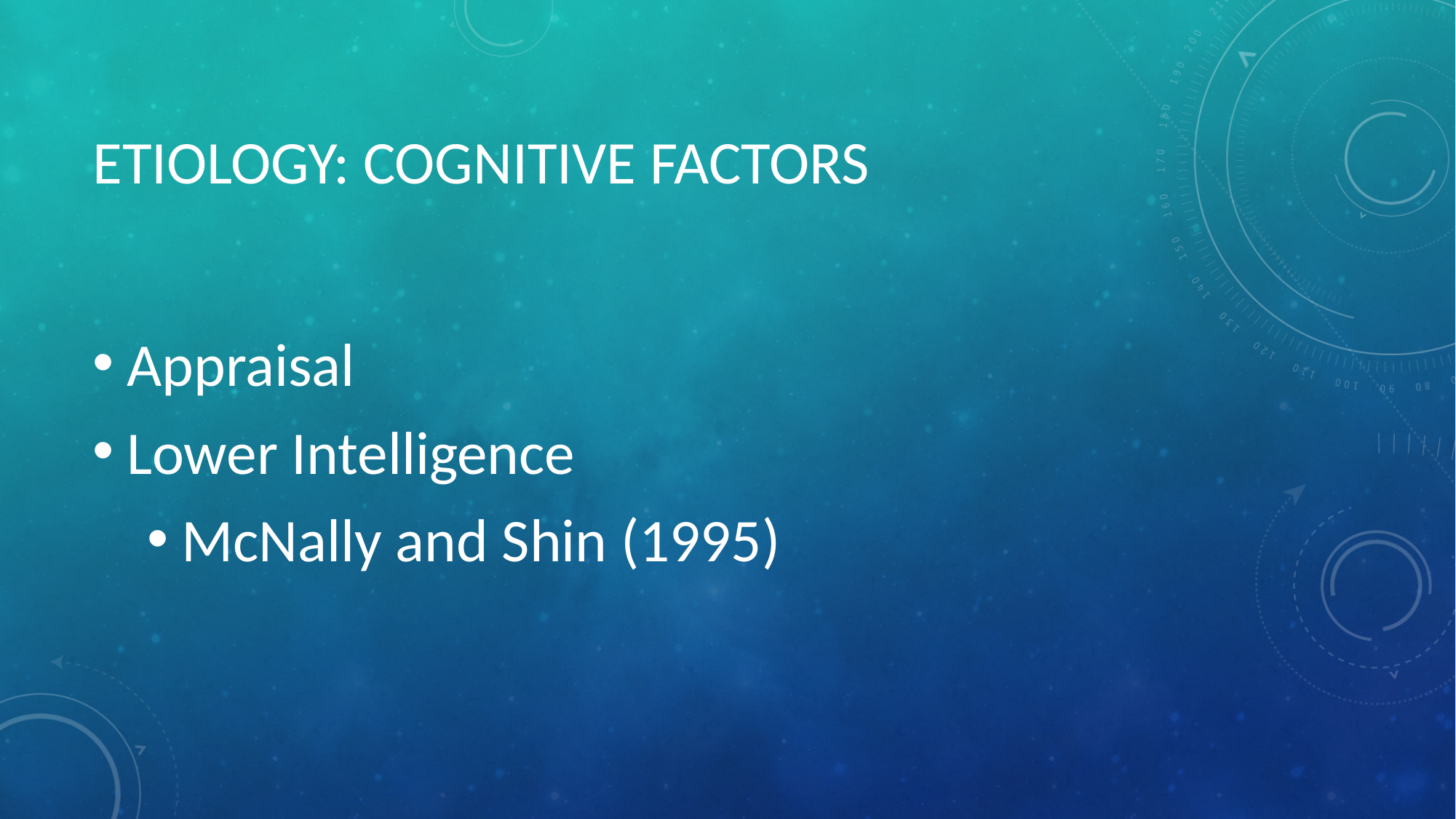

# Etiology: Cognitive Factors
Appraisal
Lower Intelligence
McNally and Shin (1995)